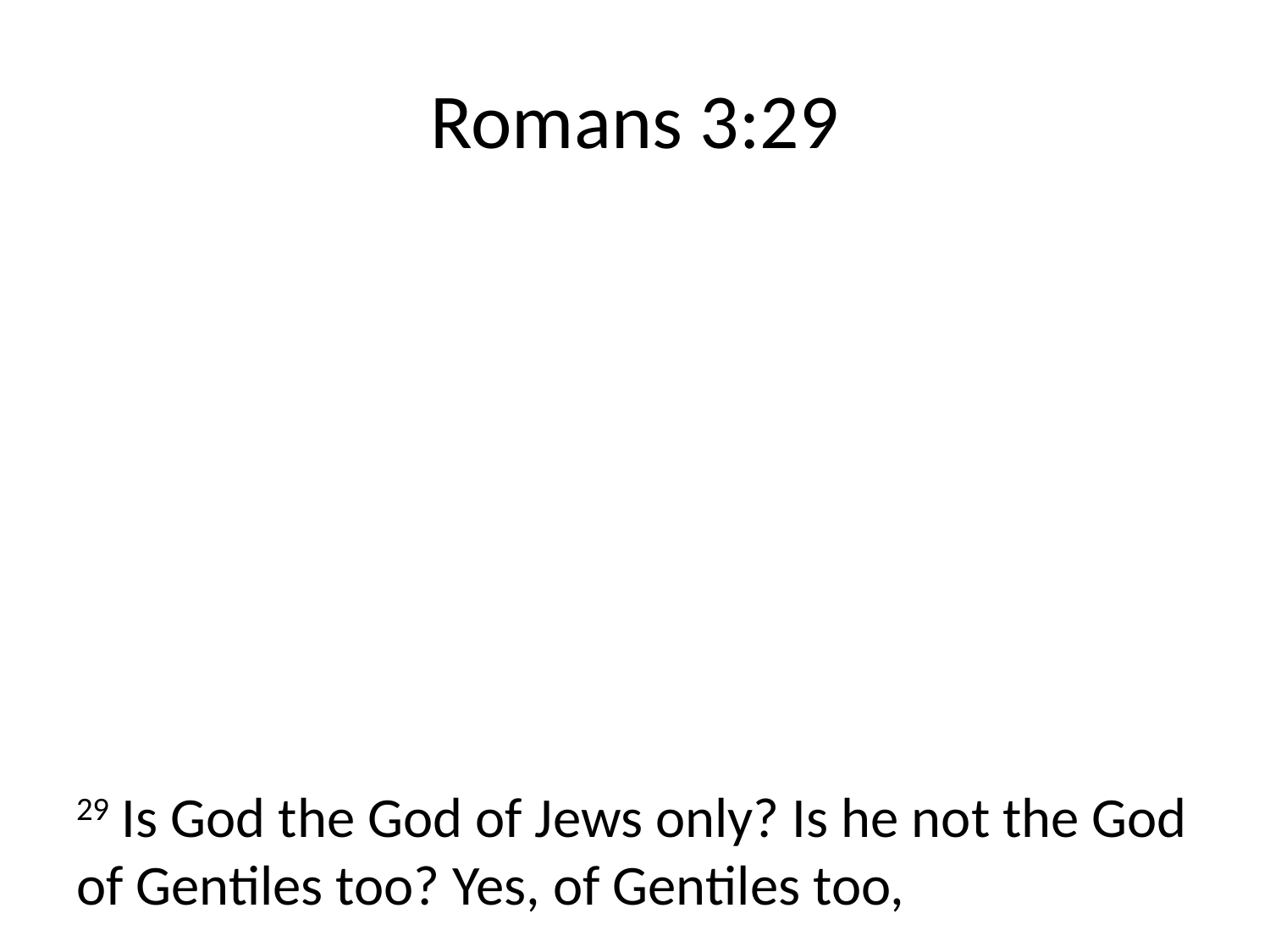

# Romans 3:29

29 Is God the God of Jews only? Is he not the God of Gentiles too? Yes, of Gentiles too,